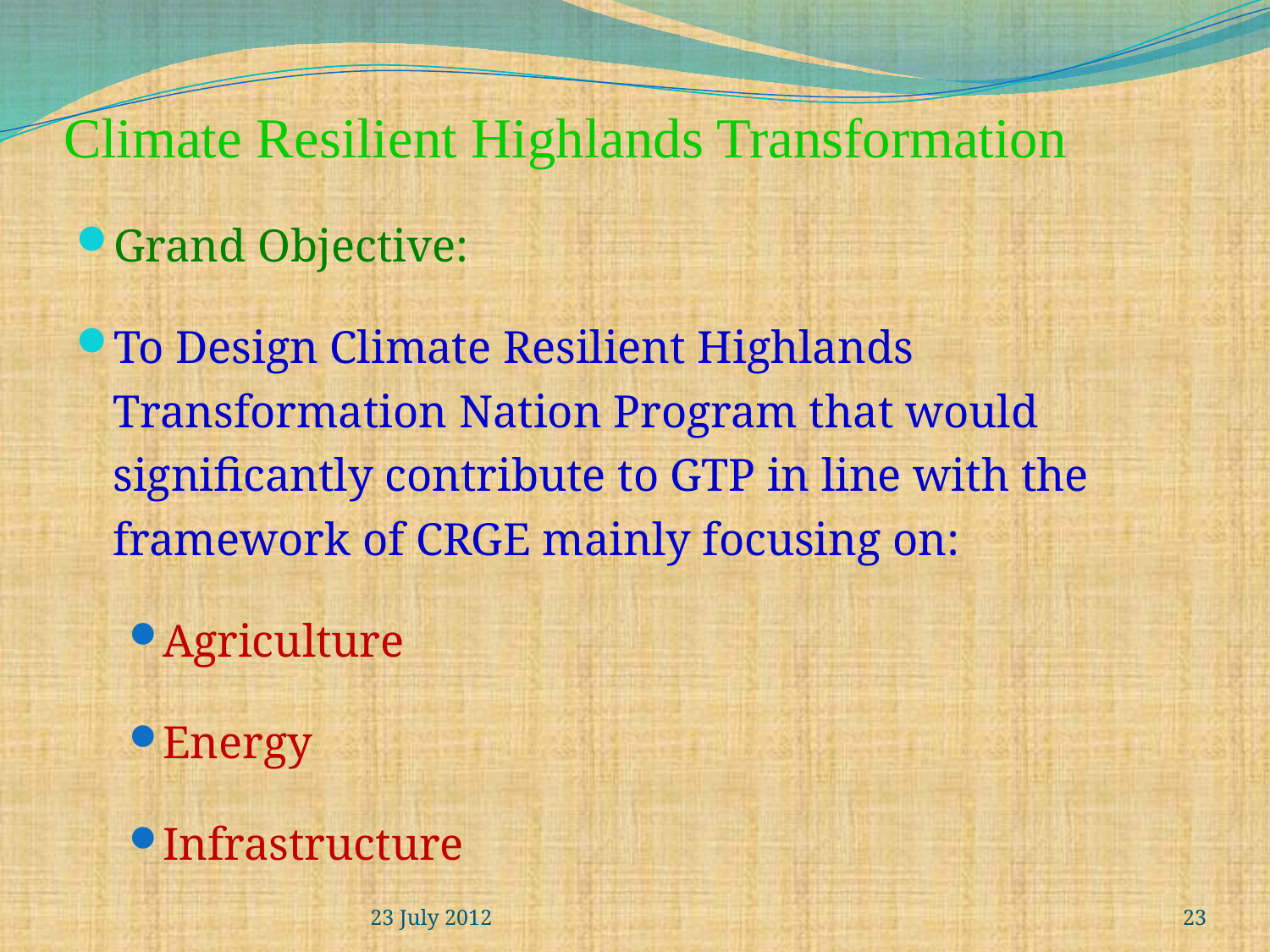

# Climate Resilient Highlands Transformation
Grand Objective:
To Design Climate Resilient Highlands Transformation Nation Program that would significantly contribute to GTP in line with the framework of CRGE mainly focusing on:
Agriculture
Energy
Infrastructure

23 July 2012
23